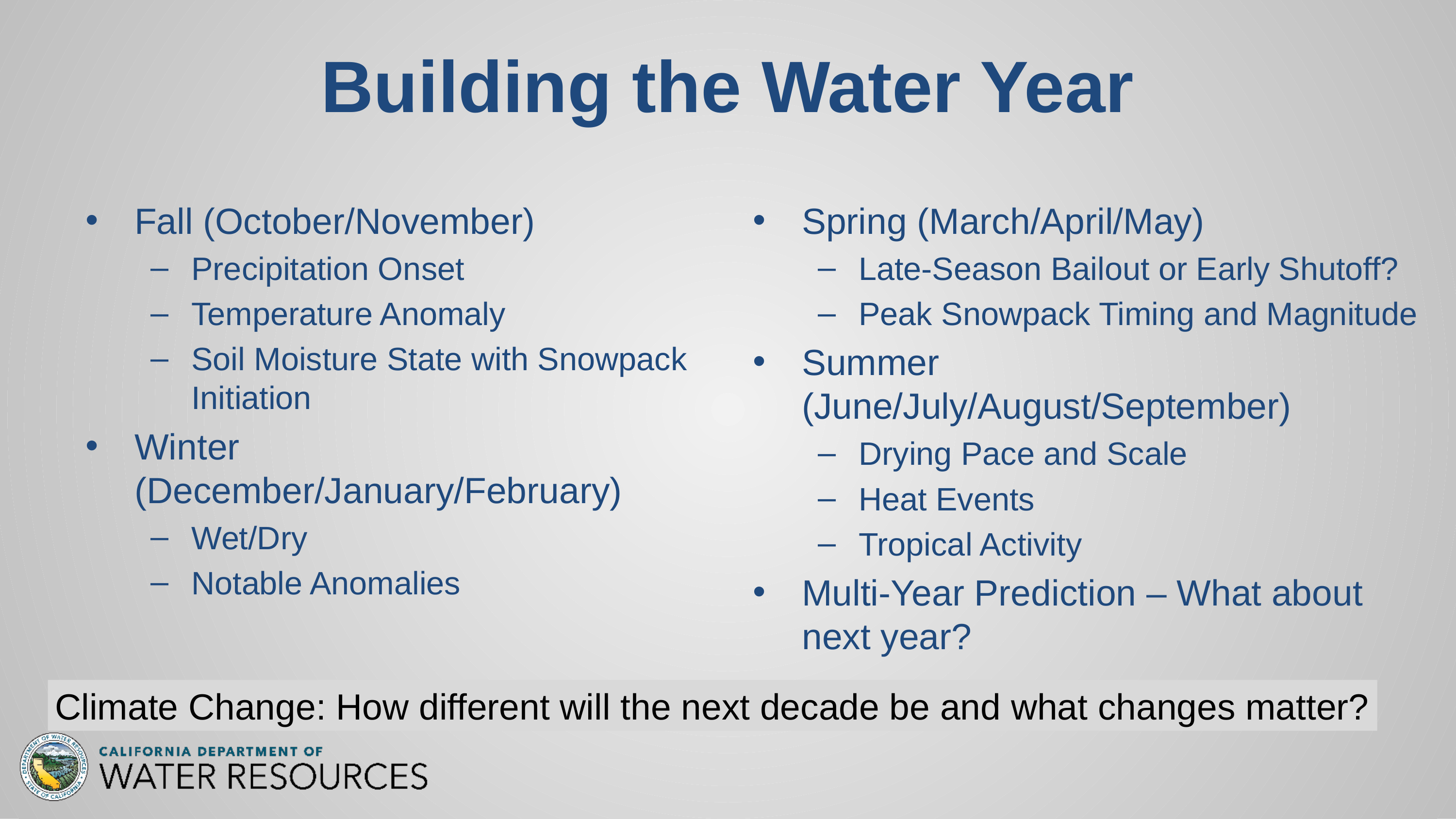

9
# Building the Water Year

Fall (October/November)
Precipitation Onset
Temperature Anomaly
Soil Moisture State with Snowpack Initiation
Winter (December/January/February)
Wet/Dry
Notable Anomalies

Spring (March/April/May)
Late-Season Bailout or Early Shutoff?
Peak Snowpack Timing and Magnitude
Summer (June/July/August/September)
Drying Pace and Scale
Heat Events
Tropical Activity
Multi-Year Prediction – What about next year?

Climate Change: How different will the next decade be and what changes matter?